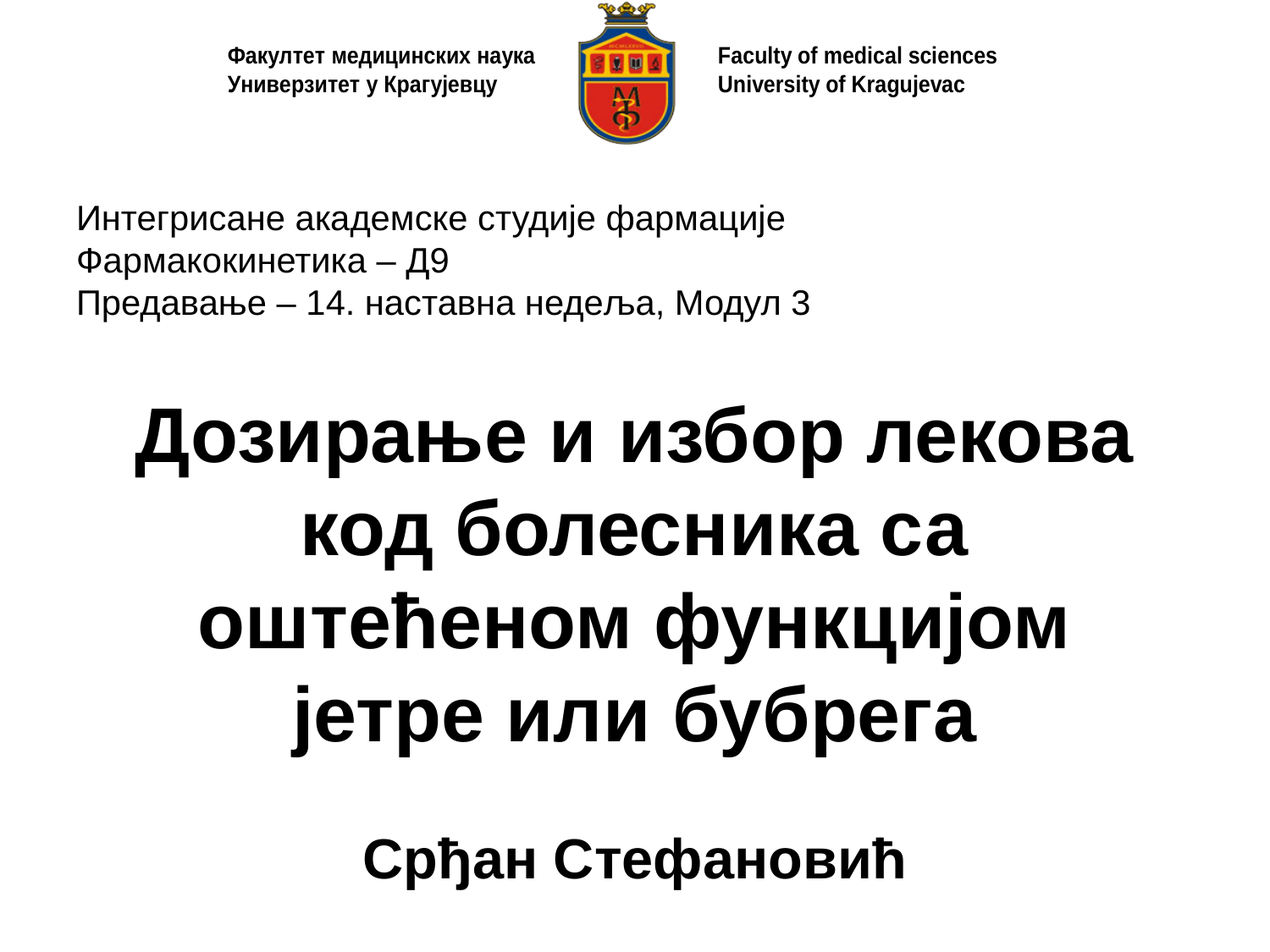

# Интегрисане акaдемске студије фармације Фармакокинетика – Д9 Предавање – 14. наставна недеља, Модул 3
Дозирање и избор лекова код болесника са оштећеном функцијом јетре или бубрега
Срђан Стефановић